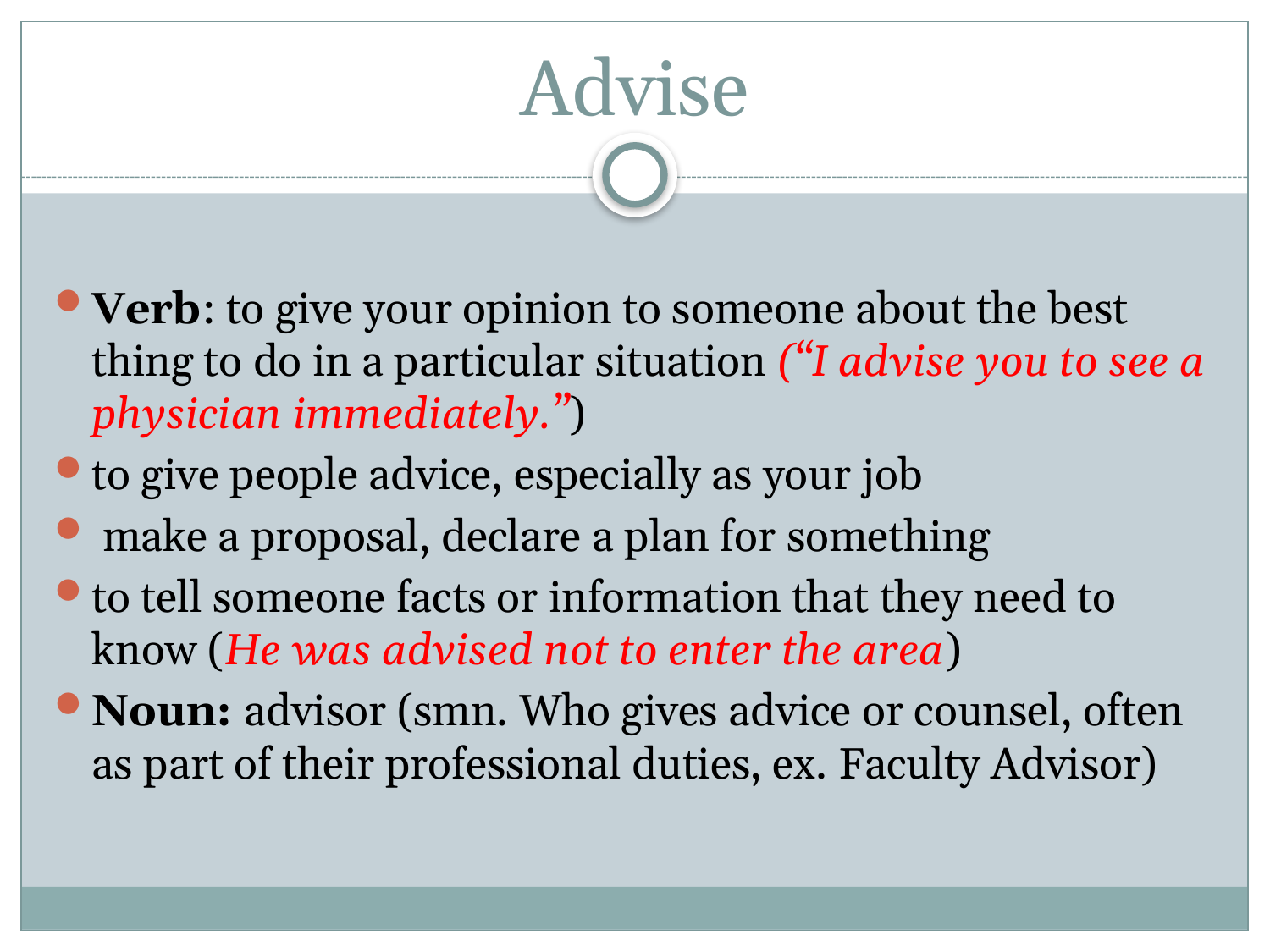

# Advise

Verb: to give your opinion to someone about the best thing to do in a particular situation (“I advise you to see a physician immediately.”)
to give people advice, especially as your job
 make a proposal, declare a plan for something
to tell someone facts or information that they need to know (He was advised not to enter the area)
Noun: advisor (smn. Who gives advice or counsel, often as part of their professional duties, ex. Faculty Advisor)